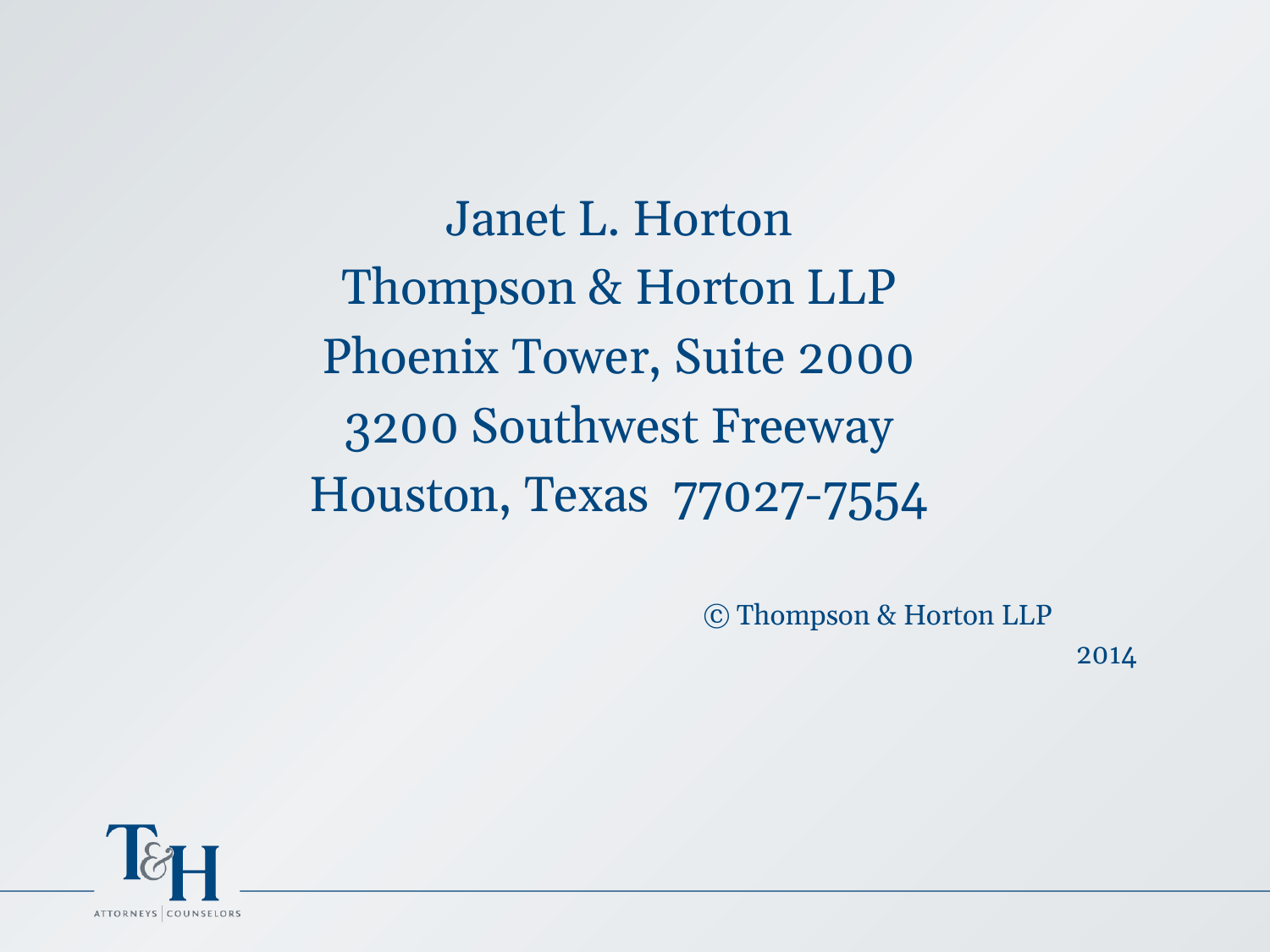

Janet L. Horton
Thompson & Horton LLP
Phoenix Tower, Suite 2000
3200 Southwest Freeway
Houston, Texas  77027-7554

                                                                                                      © Thompson & Horton LLP
									2014